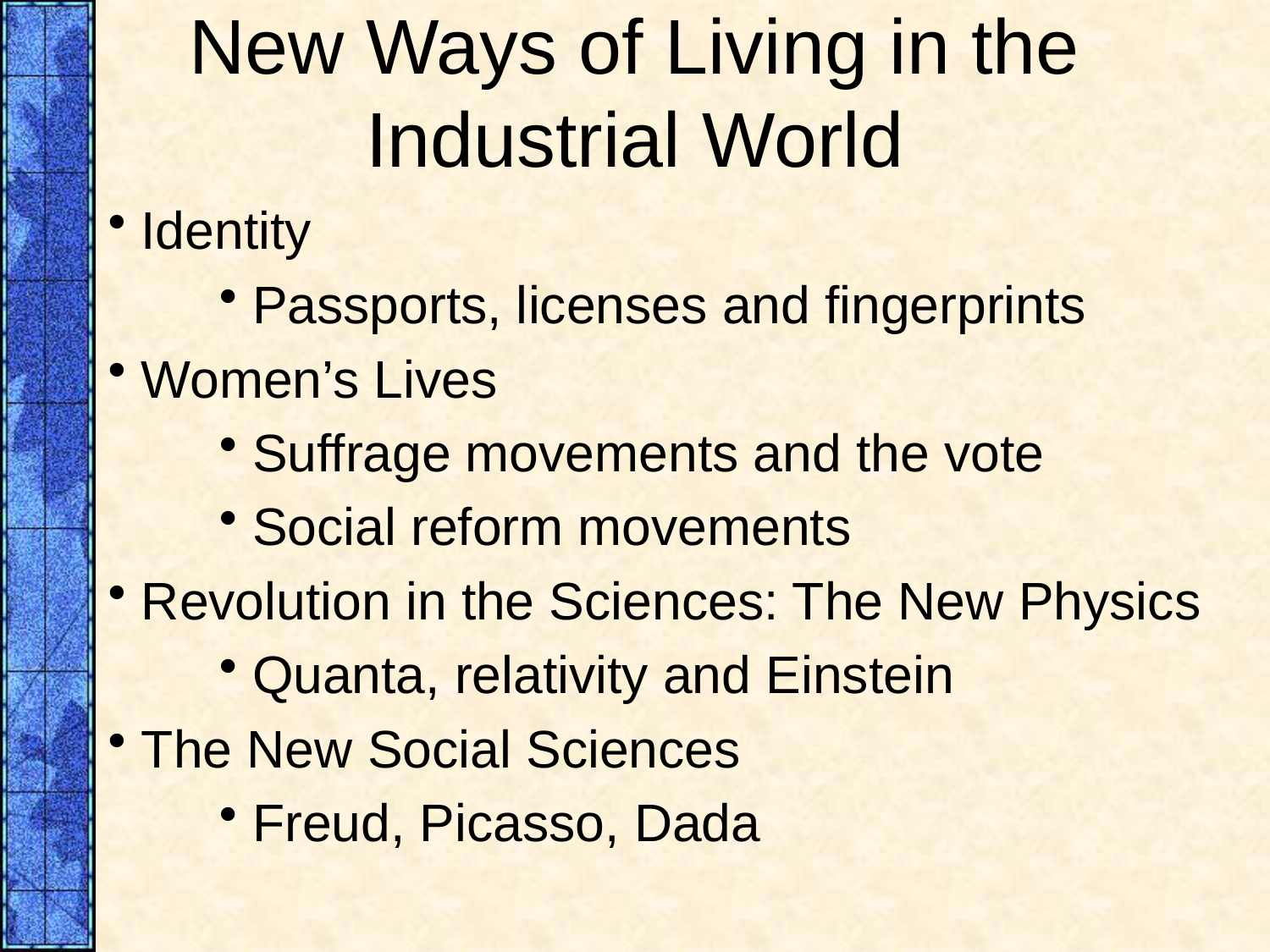

# New Ways of Living in the Industrial World
 Identity
 Passports, licenses and fingerprints
 Women’s Lives
 Suffrage movements and the vote
 Social reform movements
 Revolution in the Sciences: The New Physics
 Quanta, relativity and Einstein
 The New Social Sciences
 Freud, Picasso, Dada